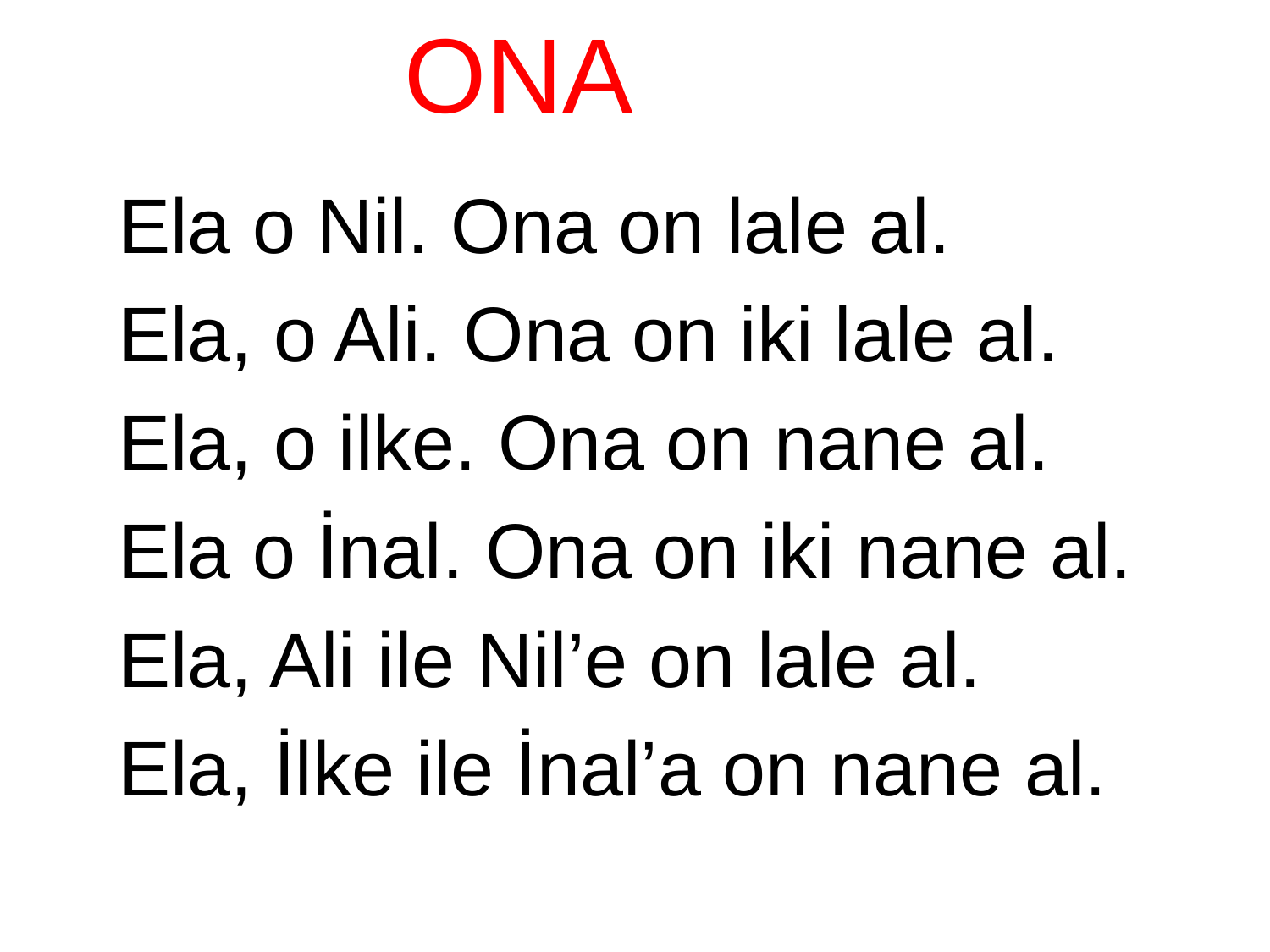

# ONA
Ela o Nil. Ona on lale al.
Ela, o Ali. Ona on iki lale al.
Ela, o ilke. Ona on nane al.
Ela o İnal. Ona on iki nane al.
Ela, Ali ile Nil’e on lale al.
Ela, İlke ile İnal’a on nane al.